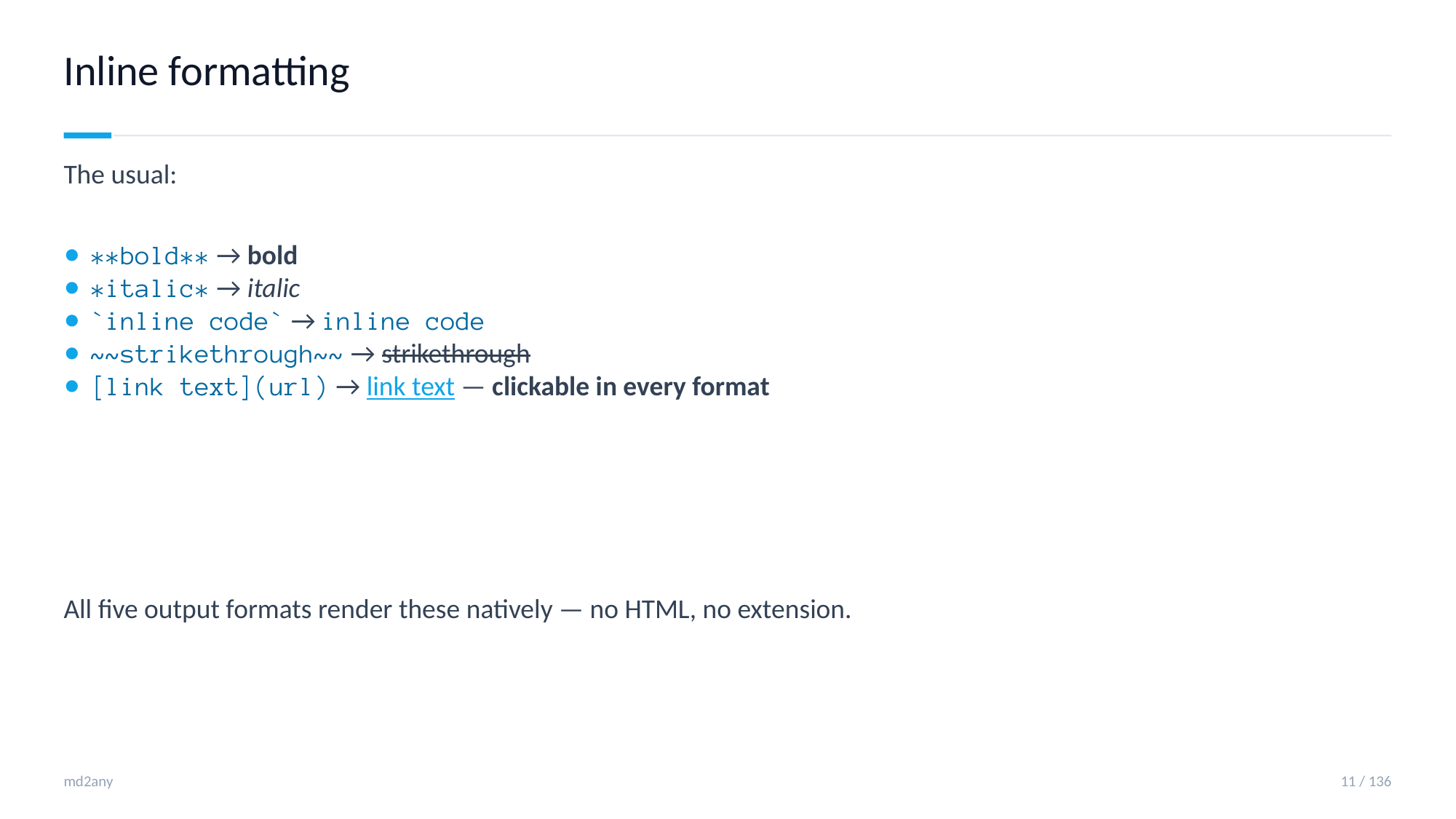

Inline formatting

The usual:
**bold** → bold
*italic* → italic
`inline code` → inline code
~~strikethrough~~ → strikethrough
[link text](url) → link text — clickable in every format
All five output formats render these natively — no HTML, no extension.
md2any
11 / 136